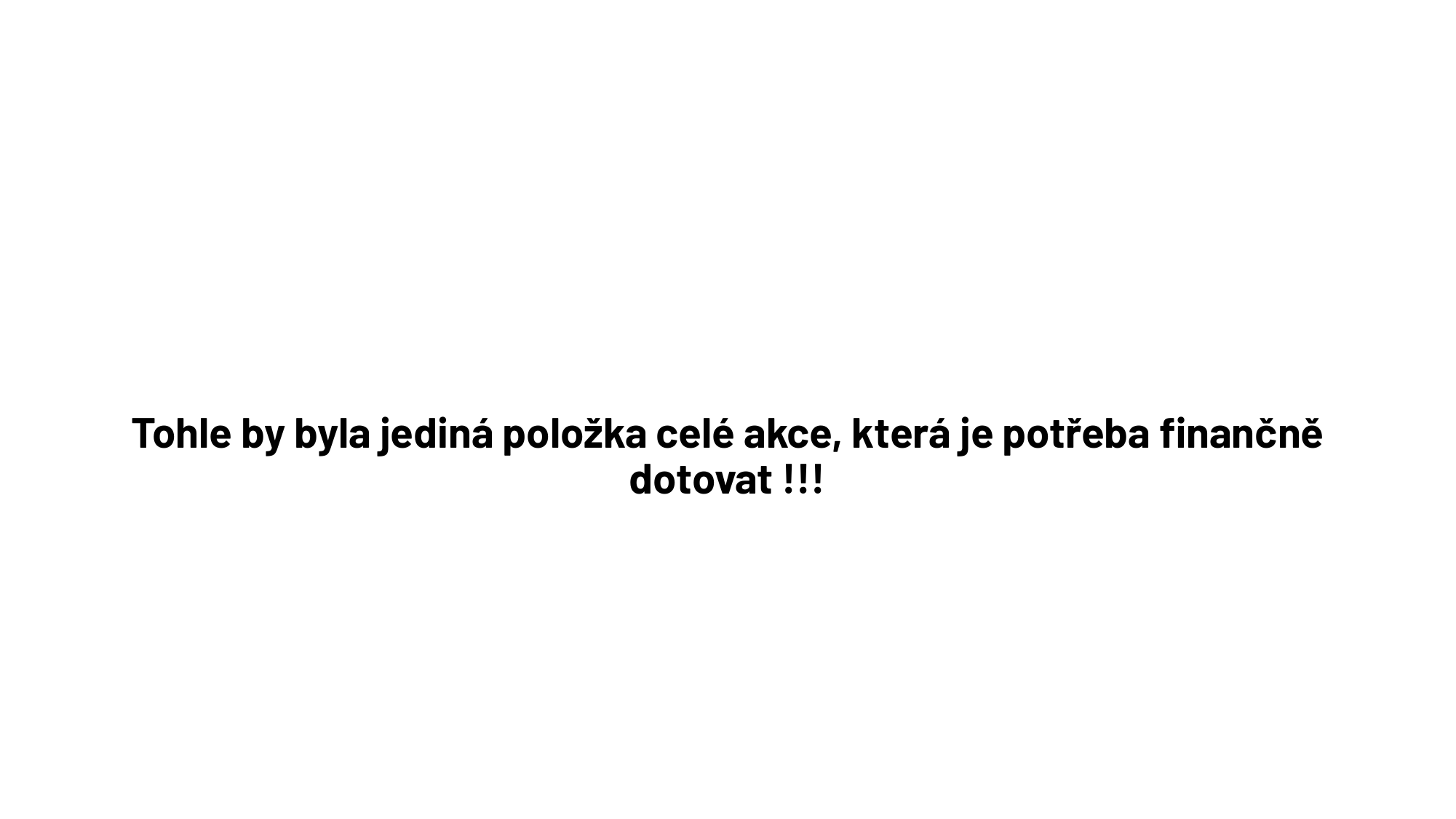

#

Tohle by byla jediná položka celé akce, která je potřeba finančně dotovat !!!